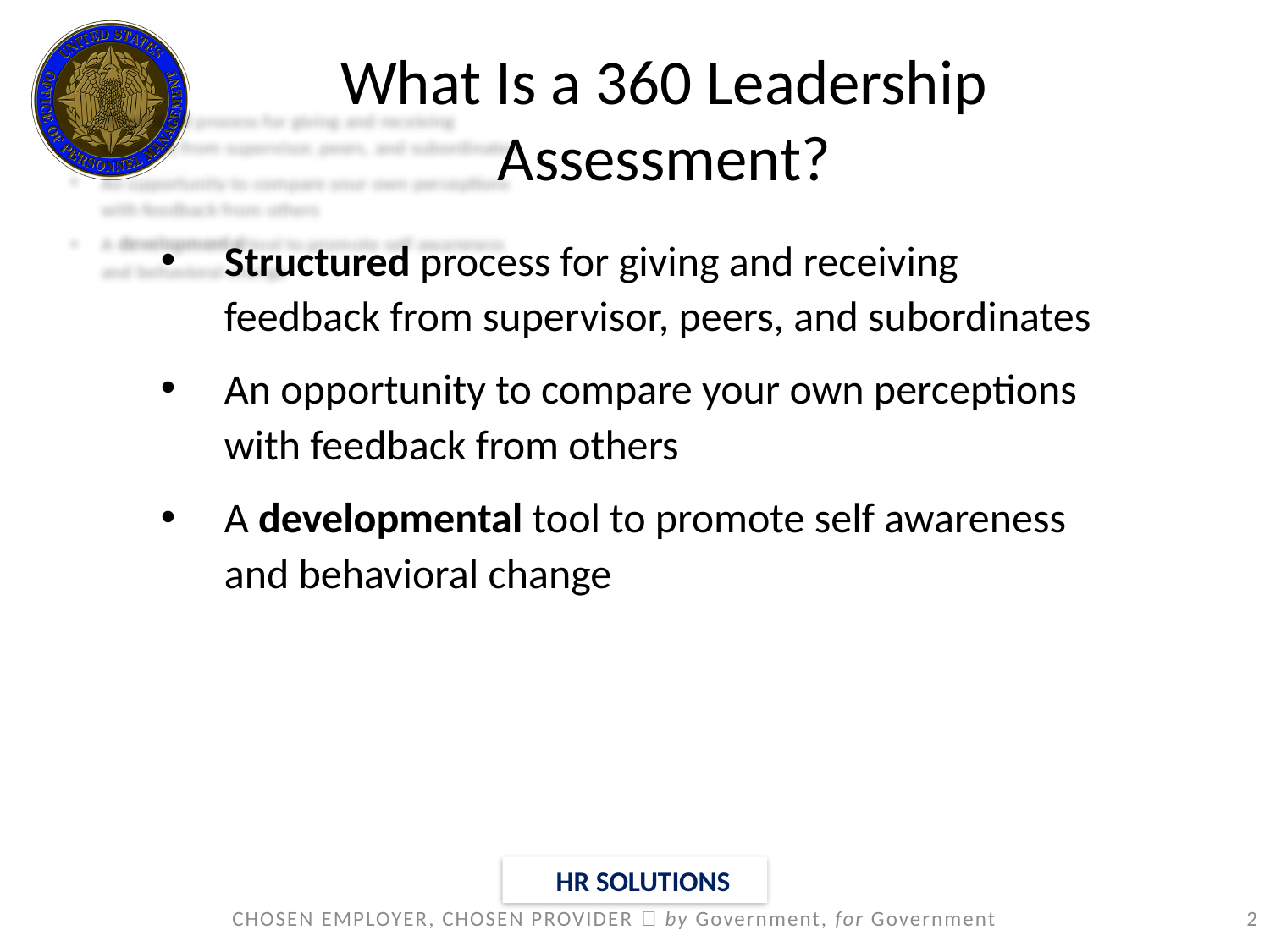

# What Is a 360 Leadership Assessment?
Structured process for giving and receiving feedback from supervisor, peers, and subordinates
An opportunity to compare your own perceptions with feedback from others
A developmental tool to promote self awareness and behavioral change

2